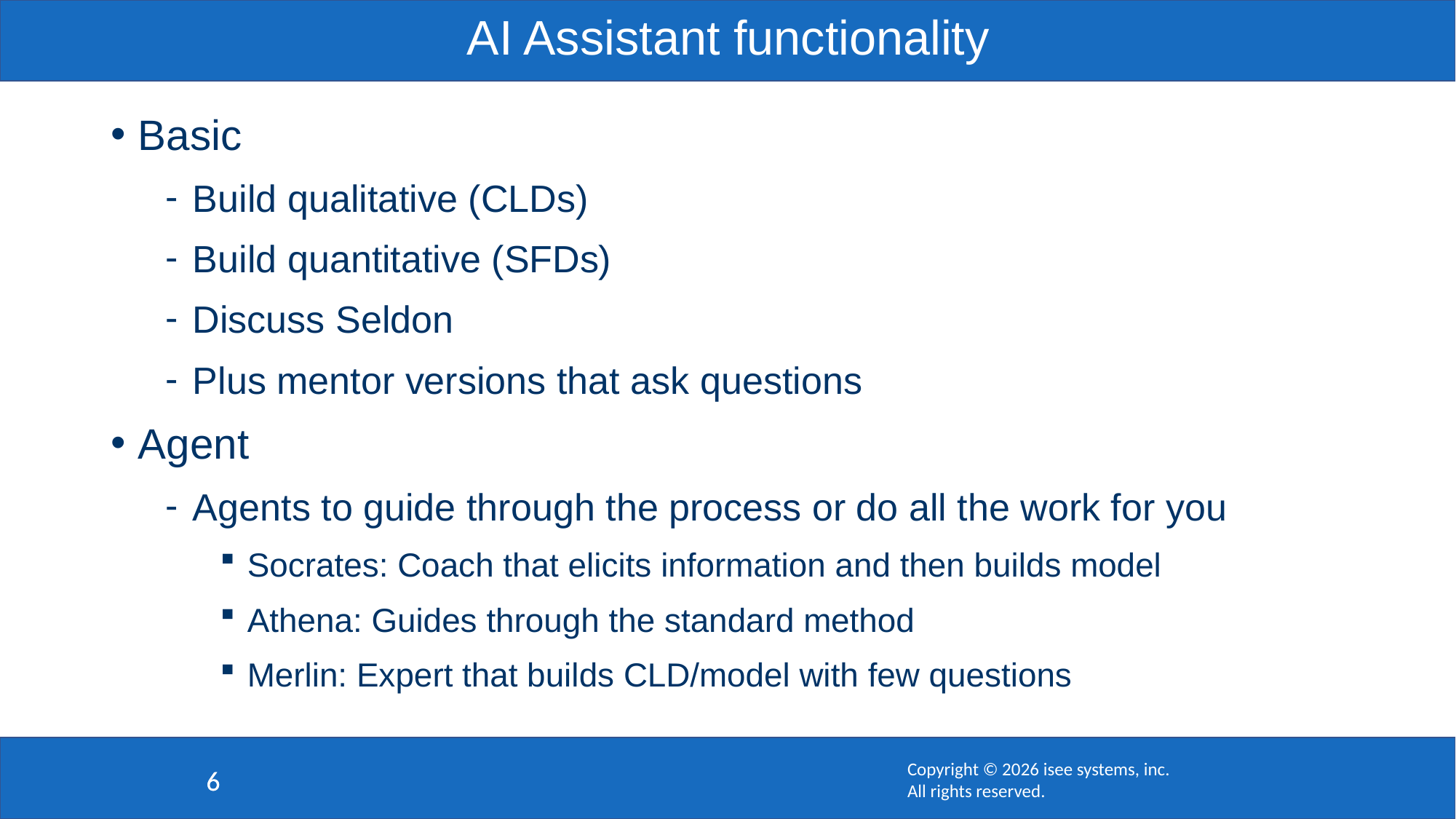

# AI Assistant functionality
Basic
Build qualitative (CLDs)
Build quantitative (SFDs)
Discuss Seldon
Plus mentor versions that ask questions
Agent
Agents to guide through the process or do all the work for you
Socrates: Coach that elicits information and then builds model
Athena: Guides through the standard method
Merlin: Expert that builds CLD/model with few questions